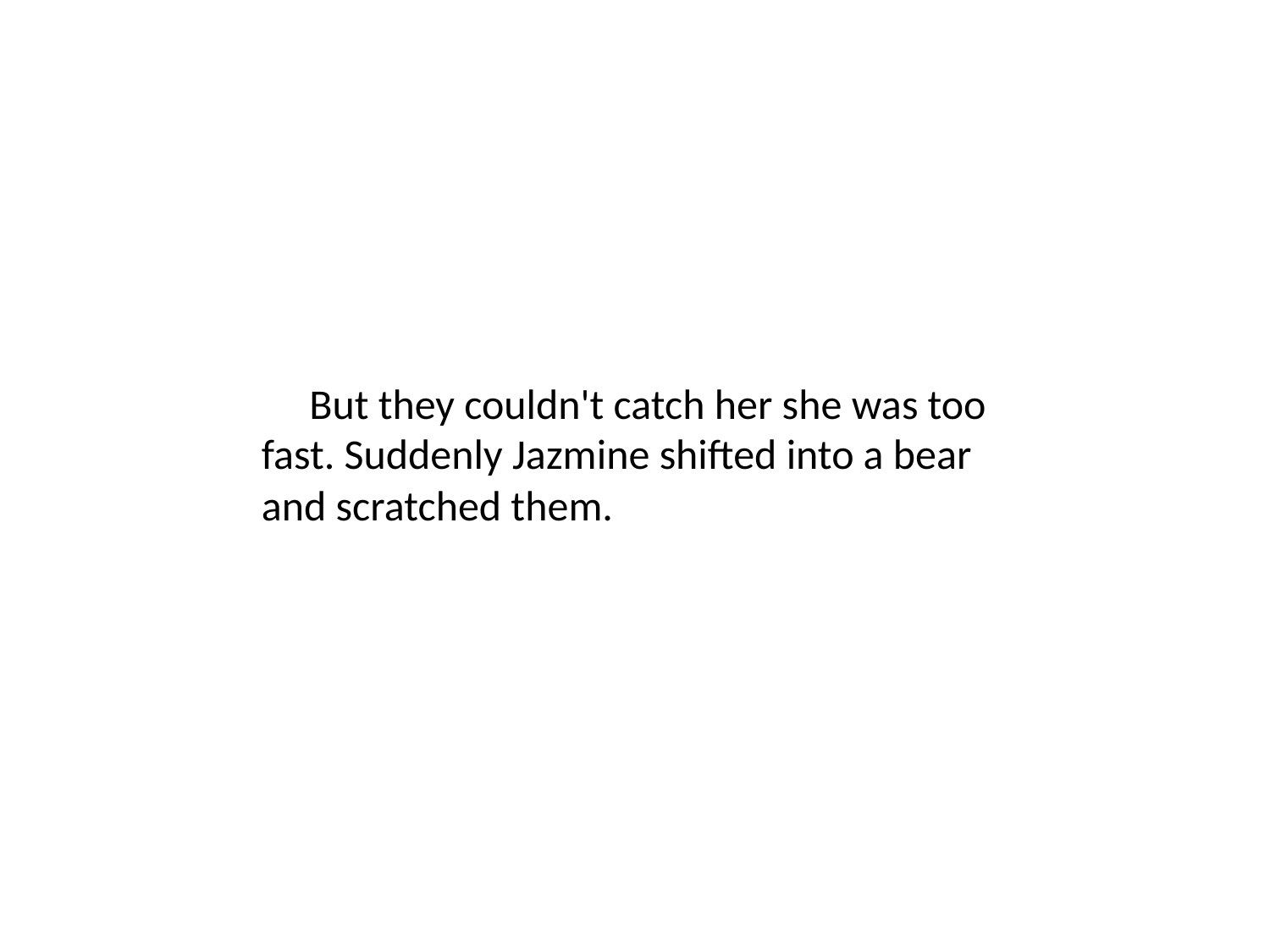

But they couldn't catch her she was too fast. Suddenly Jazmine shifted into a bear and scratched them.